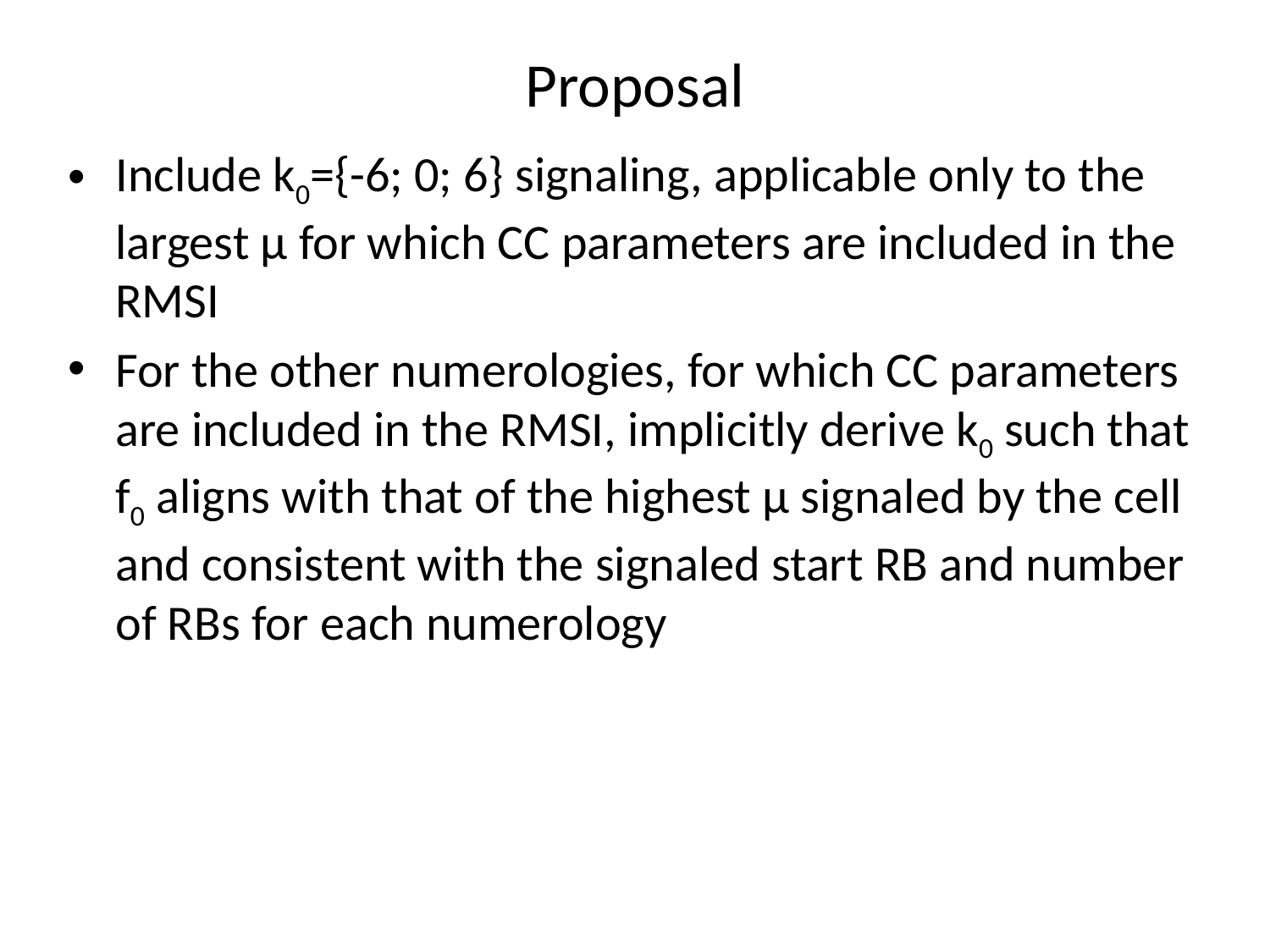

# Proposal
Include k0={-6; 0; 6} signaling, applicable only to the largest μ for which CC parameters are included in the RMSI
For the other numerologies, for which CC parameters are included in the RMSI, implicitly derive k0 such that f0 aligns with that of the highest μ signaled by the cell and consistent with the signaled start RB and number of RBs for each numerology